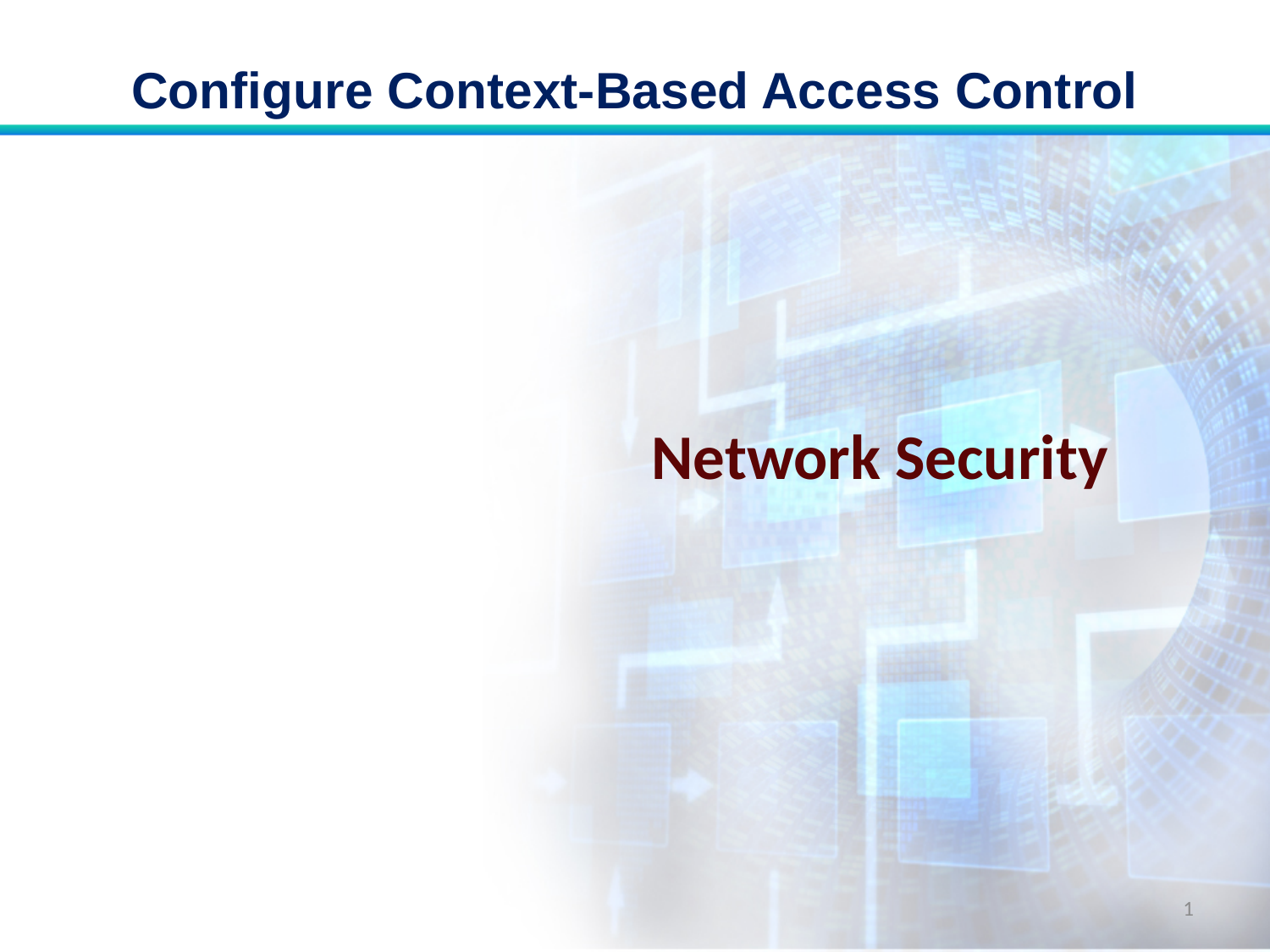

# Configure Context-Based Access Control
Network Security
1